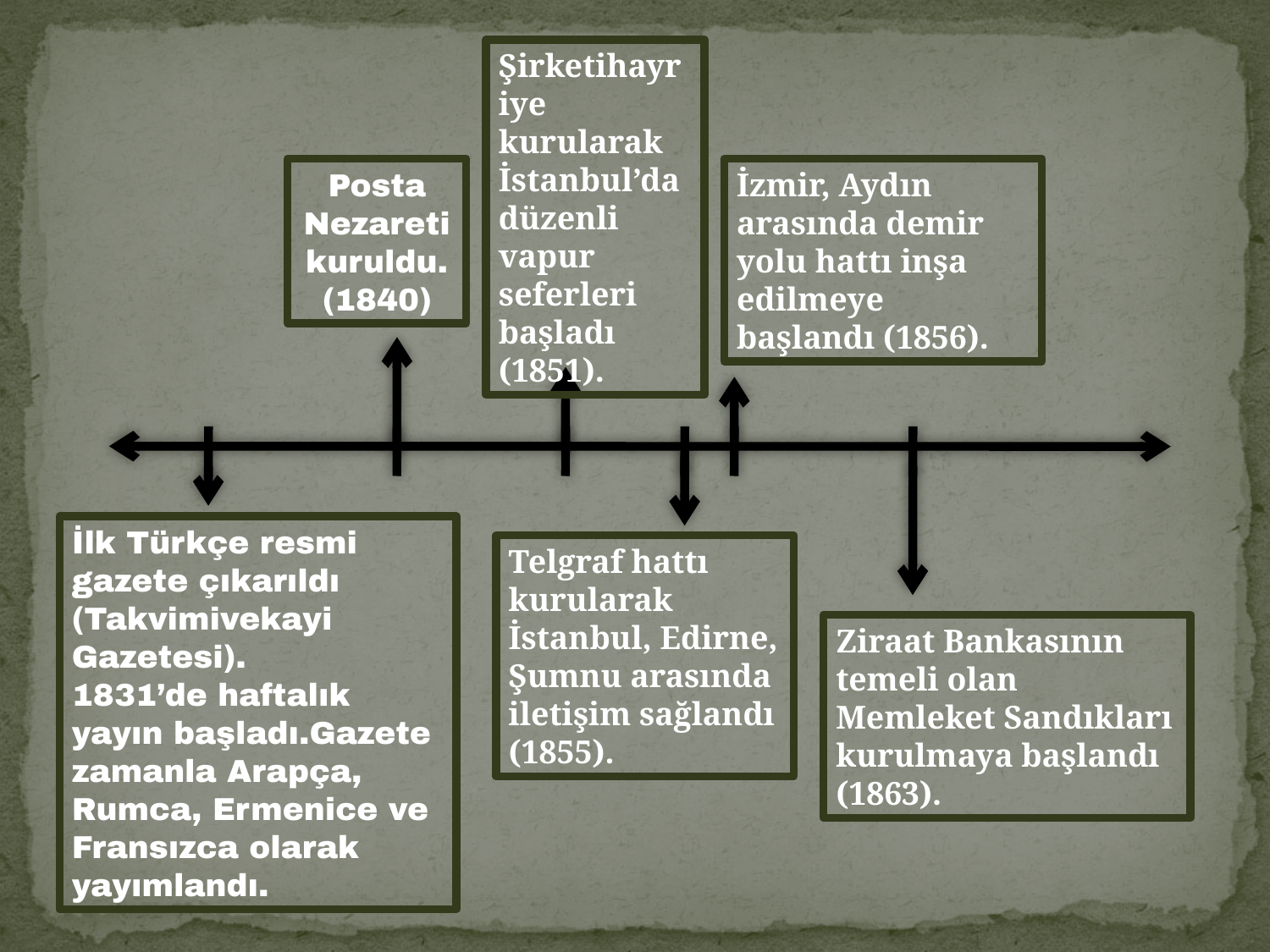

Şirketihayriye kurularak İstanbul’da düzenli vapur seferleri başladı (1851).
Posta Nezareti kuruldu. (1840)
İzmir, Aydın arasında demir yolu hattı inşa  edilmeye başlandı (1856).
İlk Türkçe resmi gazete çıkarıldı (Takvimivekayi Gazetesi).
1831’de haftalık yayın başladı.Gazete zamanla Arapça, Rumca, Ermenice ve Fransızca olarak yayımlandı.
Telgraf hattı kurularak İstanbul, Edirne, Şumnu arasında iletişim sağlandı (1855).
Ziraat Bankasının temeli olan Memleket Sandıkları kurulmaya başlandı (1863).